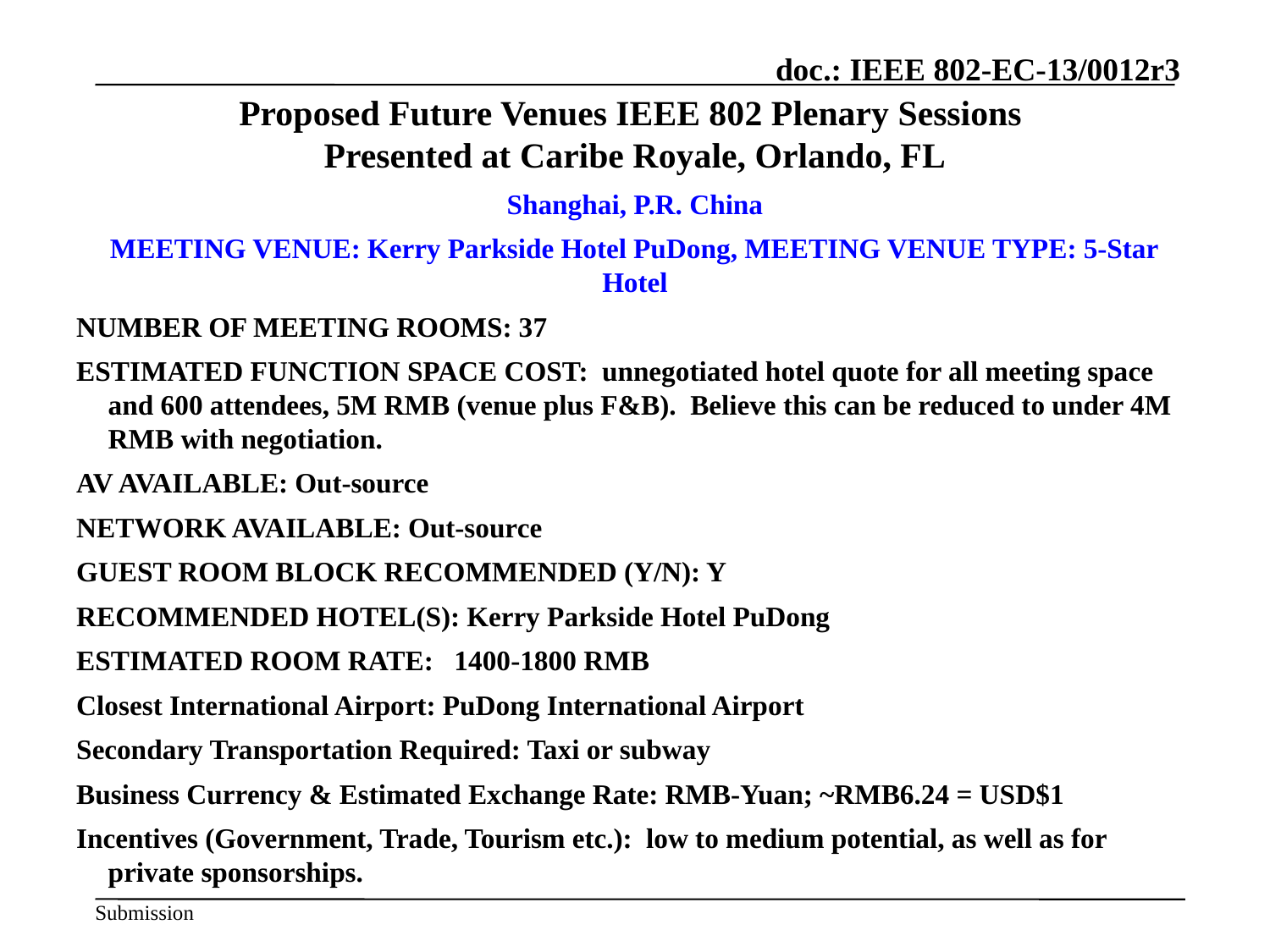

Proposed Future Venues IEEE 802 Plenary Sessions
Presented at Caribe Royale, Orlando, FL
Shanghai, P.R. China
MEETING VENUE: Kerry Parkside Hotel PuDong, MEETING VENUE TYPE: 5-Star Hotel
NUMBER OF MEETING ROOMS: 37
ESTIMATED FUNCTION SPACE COST:  unnegotiated hotel quote for all meeting space and 600 attendees, 5M RMB (venue plus F&B).  Believe this can be reduced to under 4M RMB with negotiation.
AV AVAILABLE: Out-source
NETWORK AVAILABLE: Out-source
GUEST ROOM BLOCK RECOMMENDED (Y/N): Y
RECOMMENDED HOTEL(S): Kerry Parkside Hotel PuDong
ESTIMATED ROOM RATE:   1400-1800 RMB
Closest International Airport: PuDong International Airport
Secondary Transportation Required: Taxi or subway
Business Currency & Estimated Exchange Rate: RMB-Yuan; ~RMB6.24 = USD$1
Incentives (Government, Trade, Tourism etc.):  low to medium potential, as well as for private sponsorships.